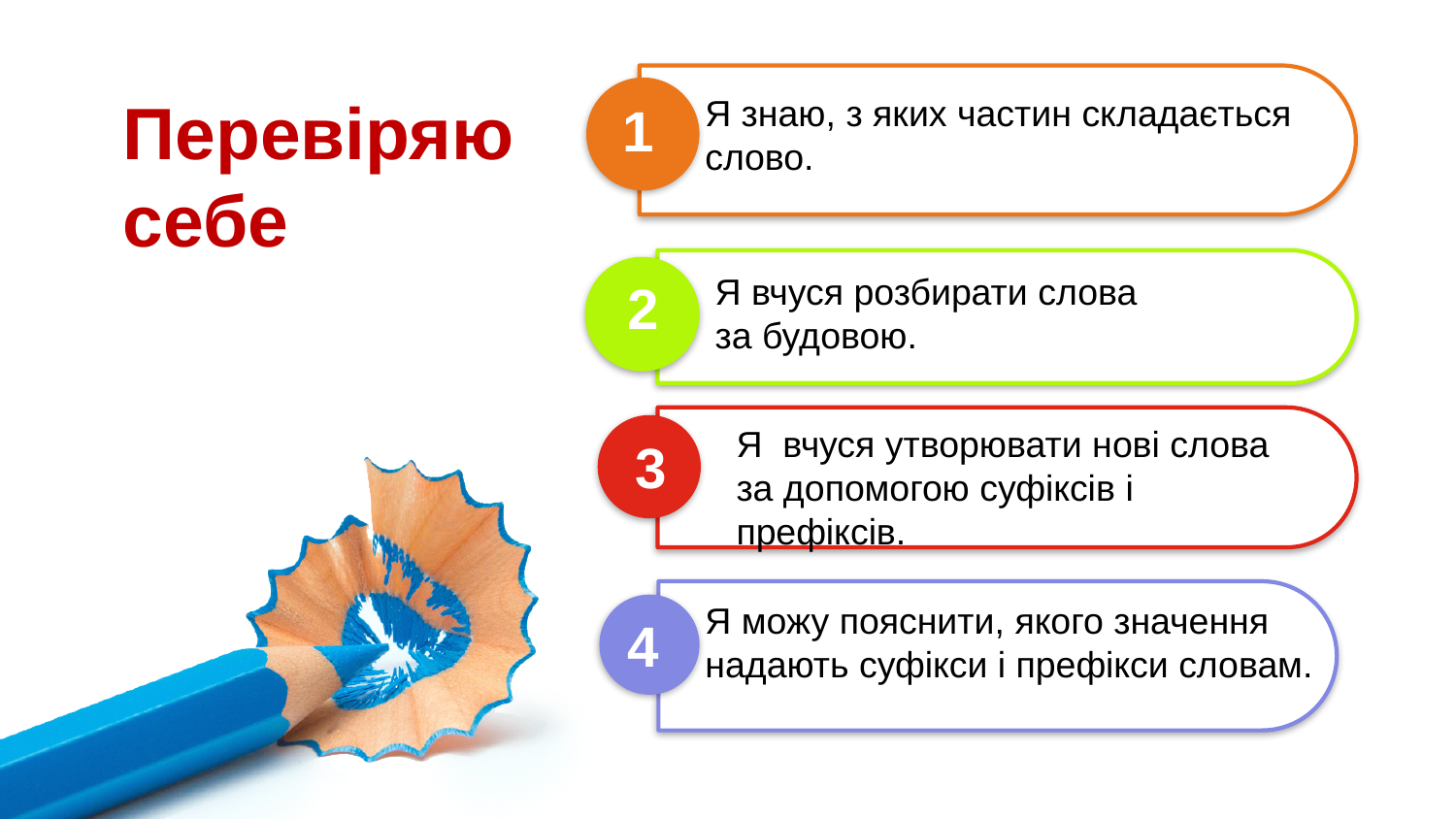

Перевіряю себе

Я знаю, з яких частин складається
слово.

1

Я вчуся розбирати слова
за будовою.
2

Я  вчуся утворювати нові слова
за допомогою суфіксів і префіксів.

3
Я можу пояснити, якого значення
надають суфікси і префікси словам.

4
4